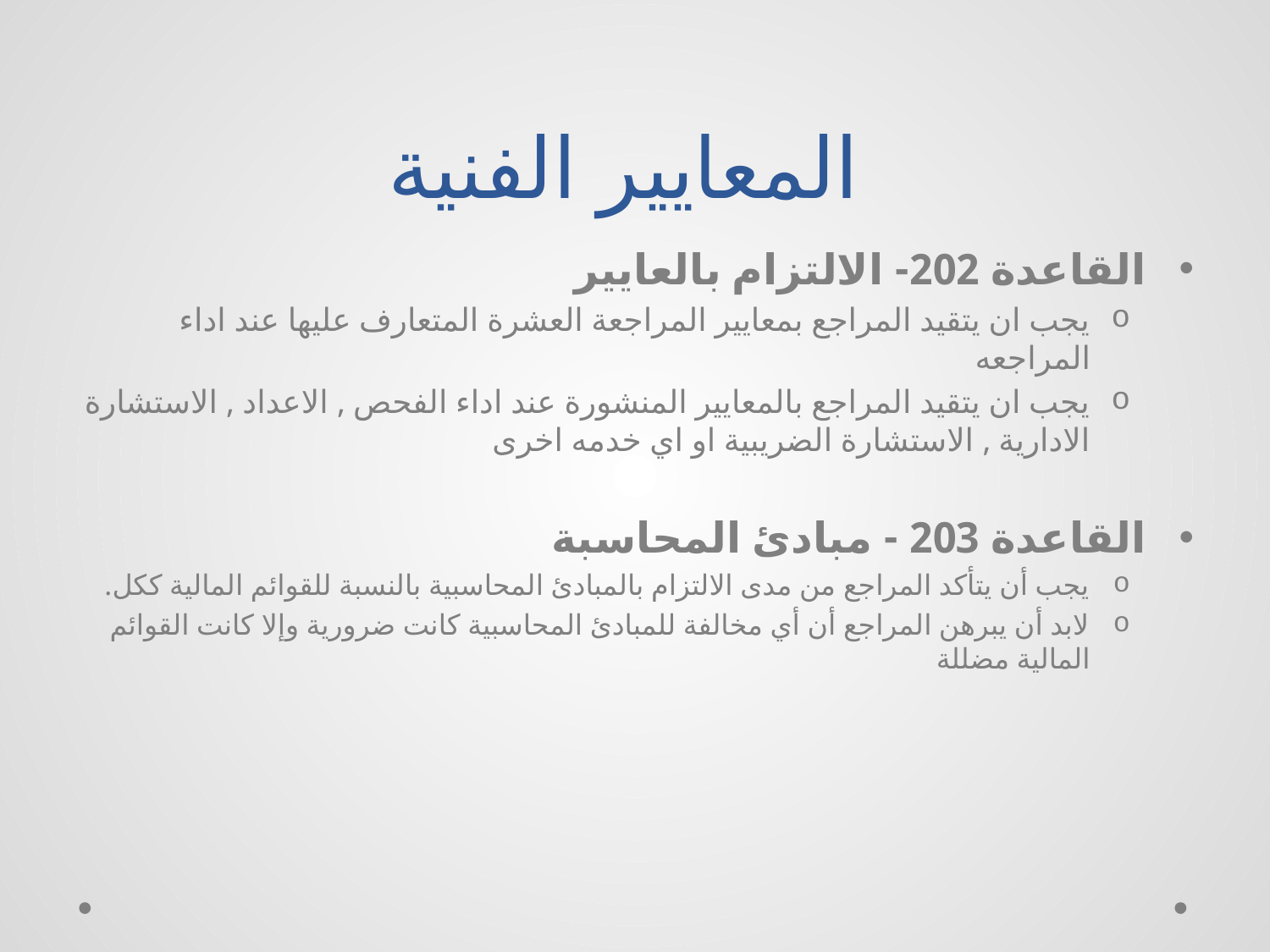

# المعايير الفنية
القاعدة 202- الالتزام بالعايير
يجب ان يتقيد المراجع بمعايير المراجعة العشرة المتعارف عليها عند اداء المراجعه
يجب ان يتقيد المراجع بالمعايير المنشورة عند اداء الفحص , الاعداد , الاستشارة الادارية , الاستشارة الضريبية او اي خدمه اخرى

القاعدة 203 - مبادئ المحاسبة
يجب أن يتأكد المراجع من مدى الالتزام بالمبادئ المحاسبية بالنسبة للقوائم المالية ككل.
لابد أن يبرهن المراجع أن أي مخالفة للمبادئ المحاسبية كانت ضرورية وإلا كانت القوائم المالية مضللة